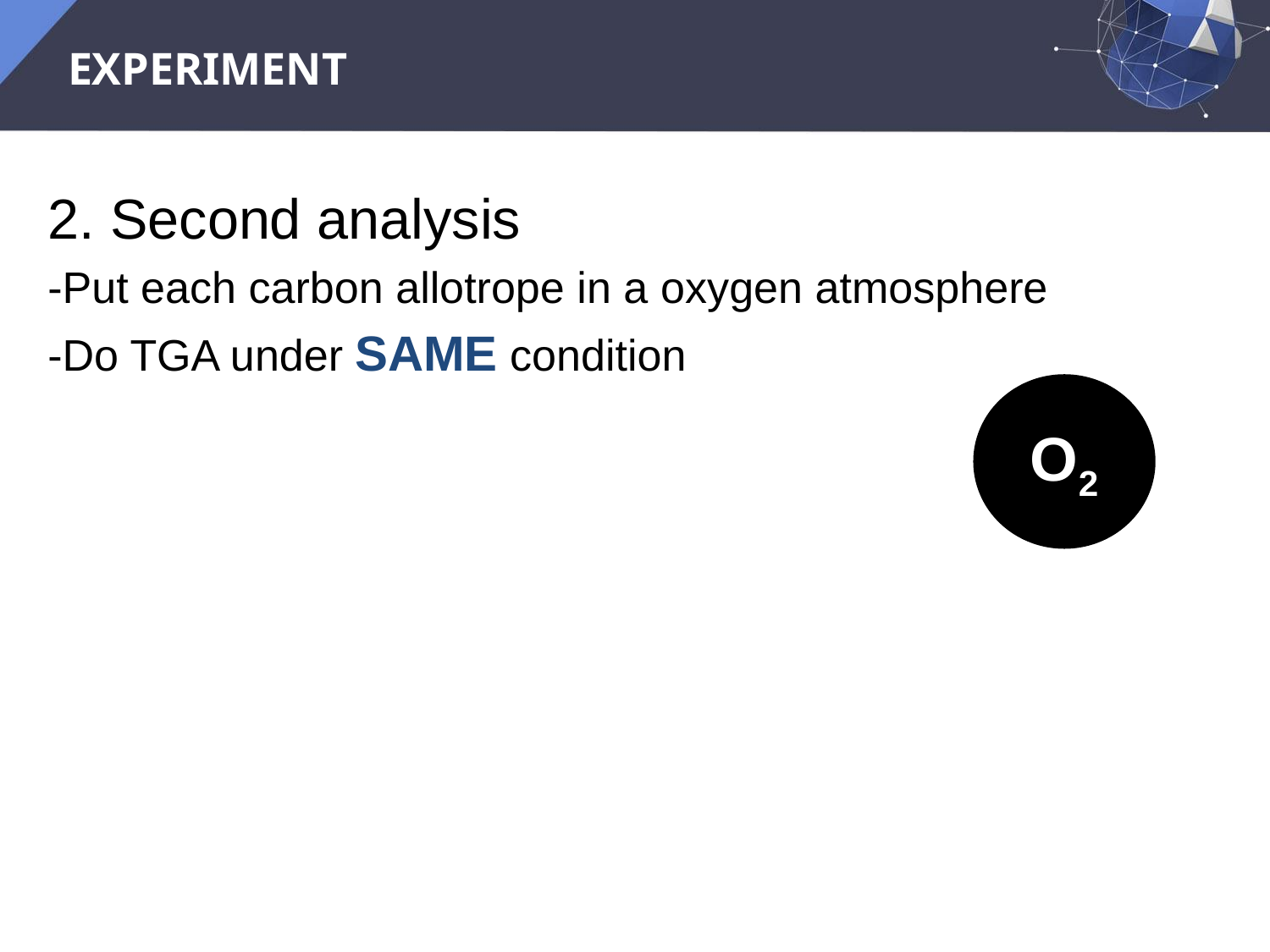

# EXPERIMENT
2. Second analysis
-Put each carbon allotrope in a oxygen atmosphere
-Do TGA under SAME condition
O2